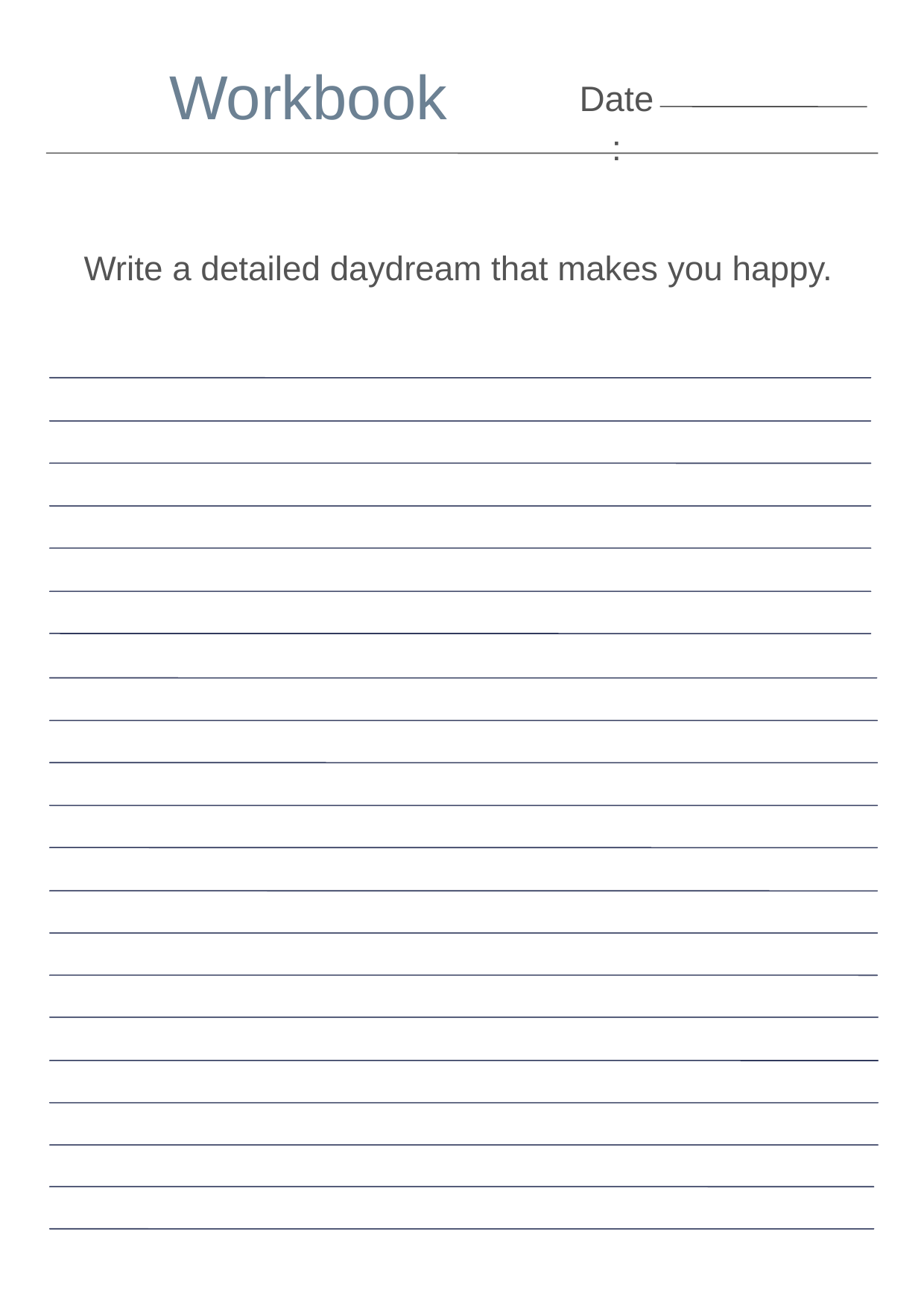

Workbook
Date:

Write a detailed daydream that makes you happy.